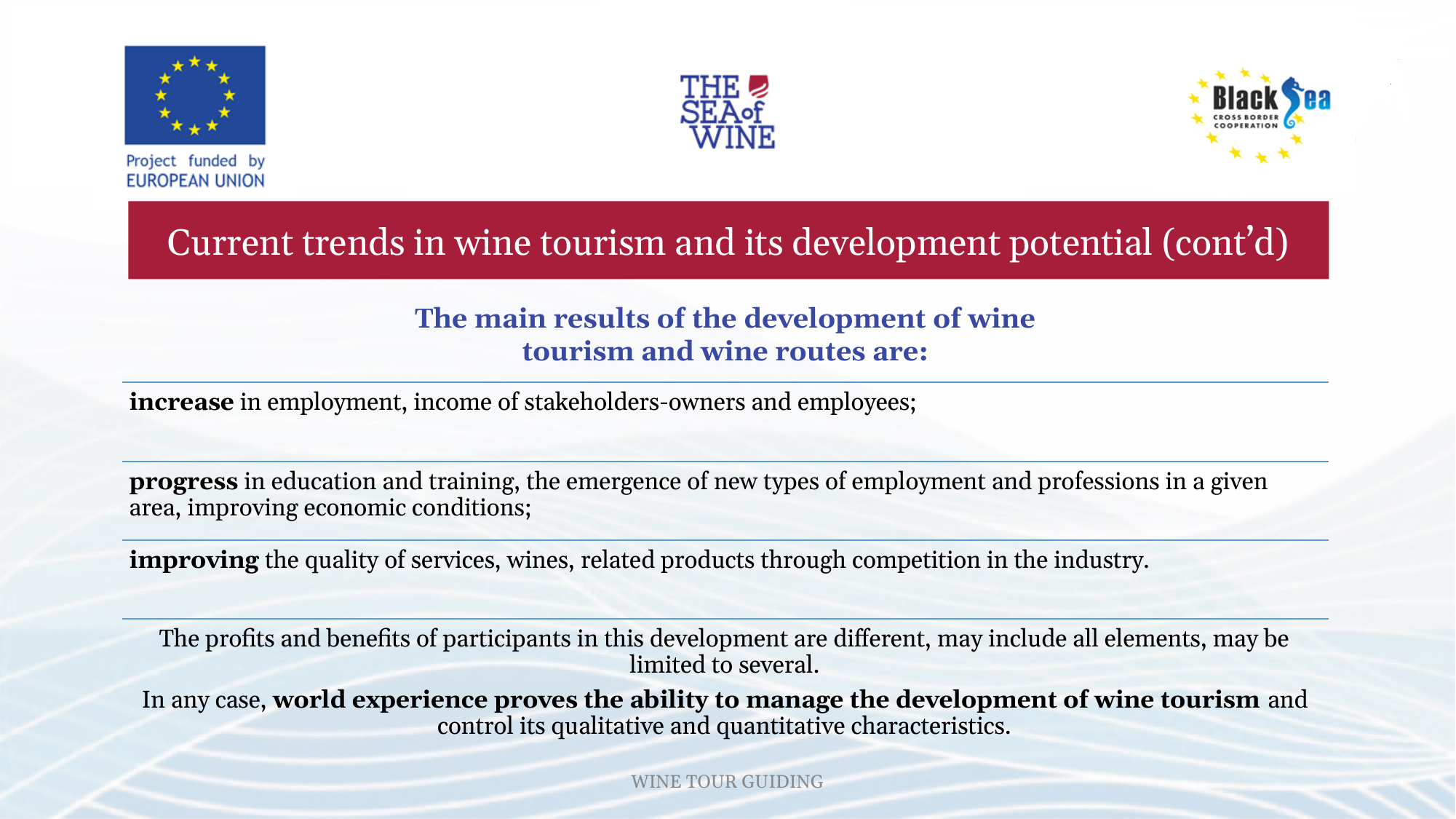

Current trends in wine tourism and its development potential (cont’d)
The main results of the development of wine tourism and wine routes are:

increase in employment, income of stakeholders-owners and employees;

progress in education and training, the emergence of new types of employment and professions in a given area, improving economic conditions;

improving the quality of services, wines, related products through competition in the industry.

The profits and benefits of participants in this development are different, may include all elements, may be limited to several.
In any case, world experience proves the ability to manage the development of wine tourism and control its qualitative and quantitative characteristics.
WINE TOUR GUIDING